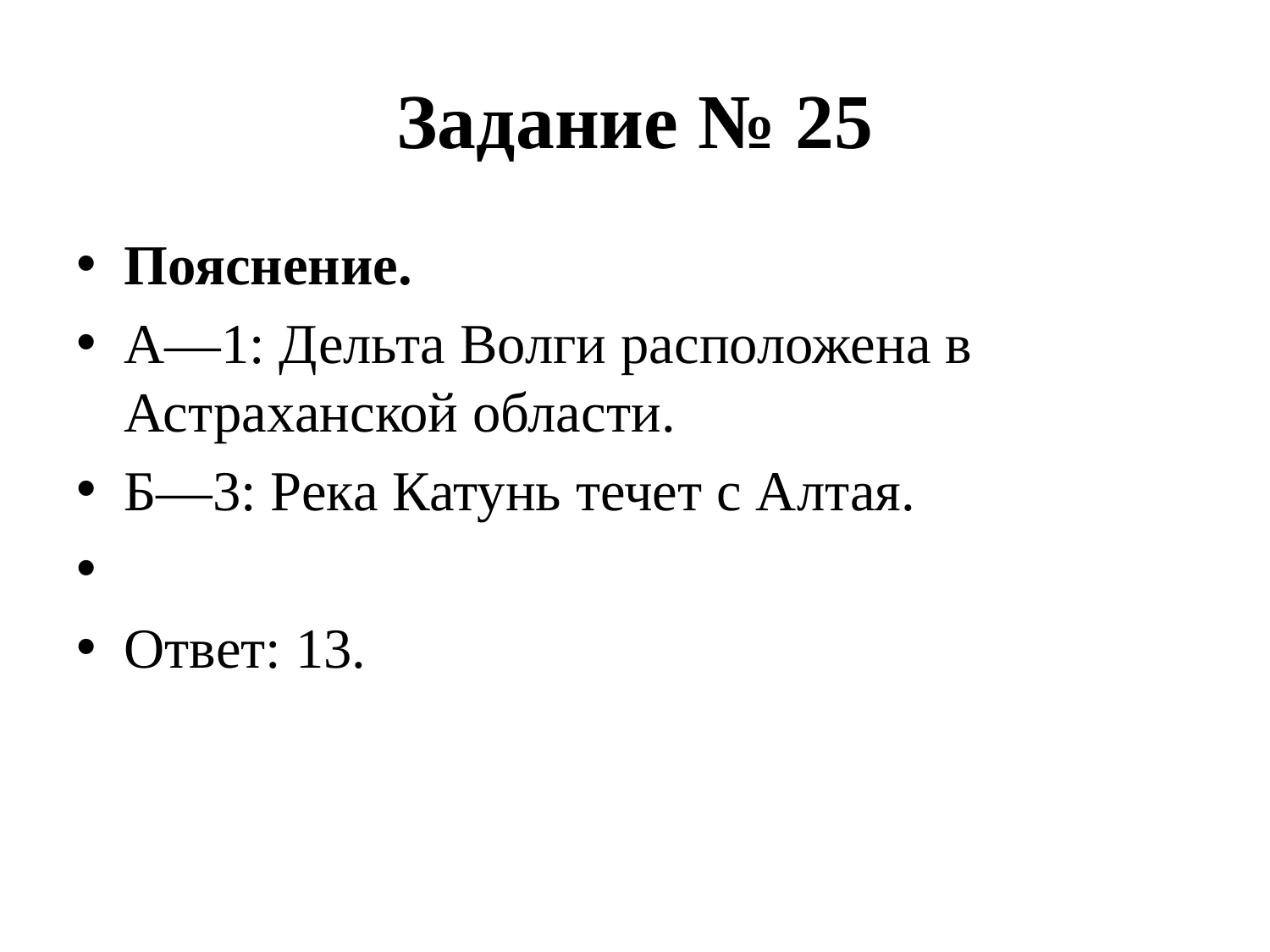

# Задание № 25
Пояснение.
А—1: Дельта Волги расположена в Астраханской области.
Б—3: Река Катунь течет с Алтая.

Ответ: 13.